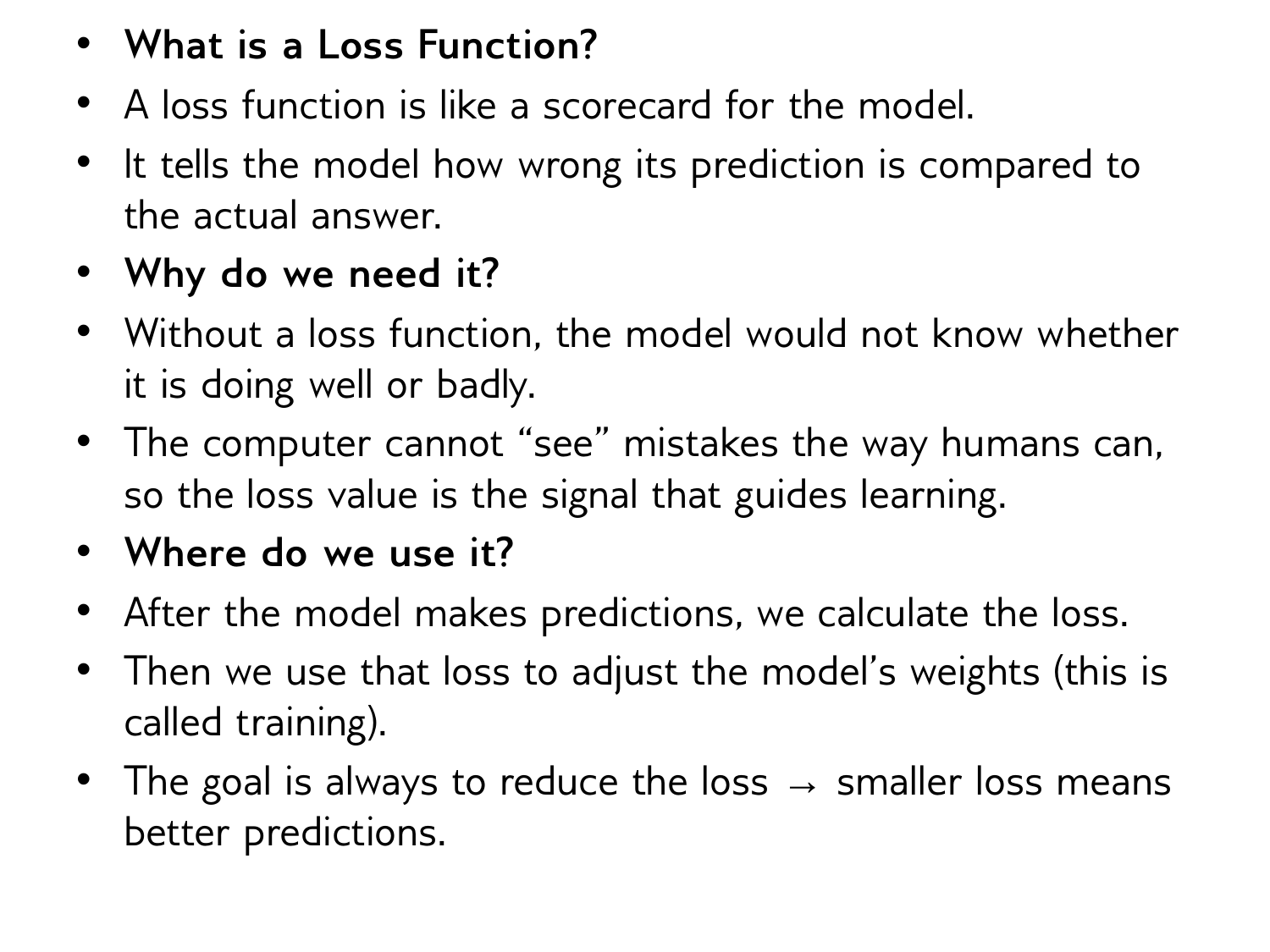

What is a Loss Function?
A loss function is like a scorecard for the model.
It tells the model how wrong its prediction is compared to the actual answer.
Why do we need it?
Without a loss function, the model would not know whether it is doing well or badly.
The computer cannot “see” mistakes the way humans can, so the loss value is the signal that guides learning.
Where do we use it?
After the model makes predictions, we calculate the loss.
Then we use that loss to adjust the model’s weights (this is called training).
The goal is always to reduce the loss → smaller loss means better predictions.

#